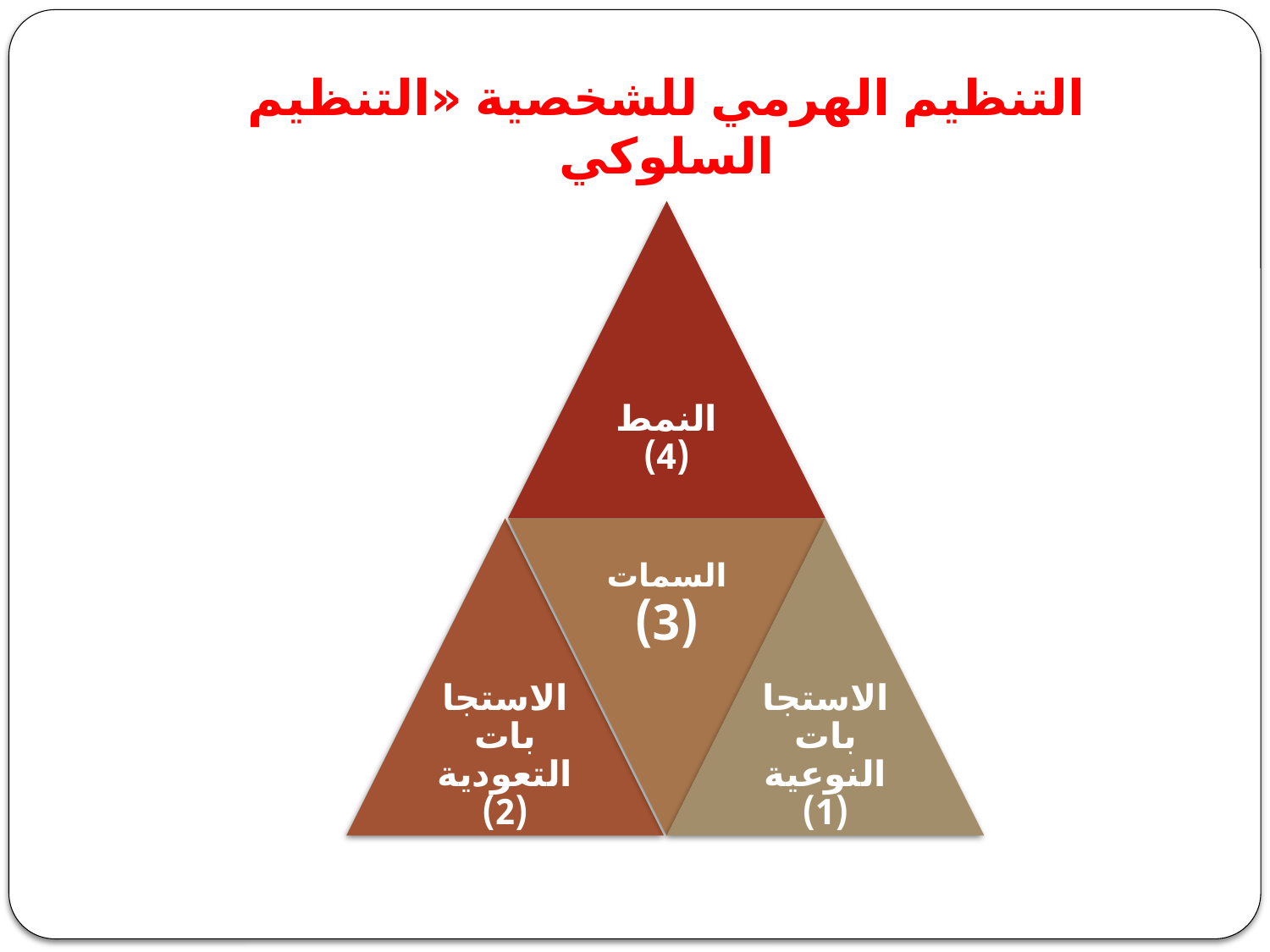

# التنظيم الهرمي للشخصية «التنظيم السلوكي
النمط (4)
الاستجابات التعودية(2)
السمات (3)
الاستجابات النوعية (1)